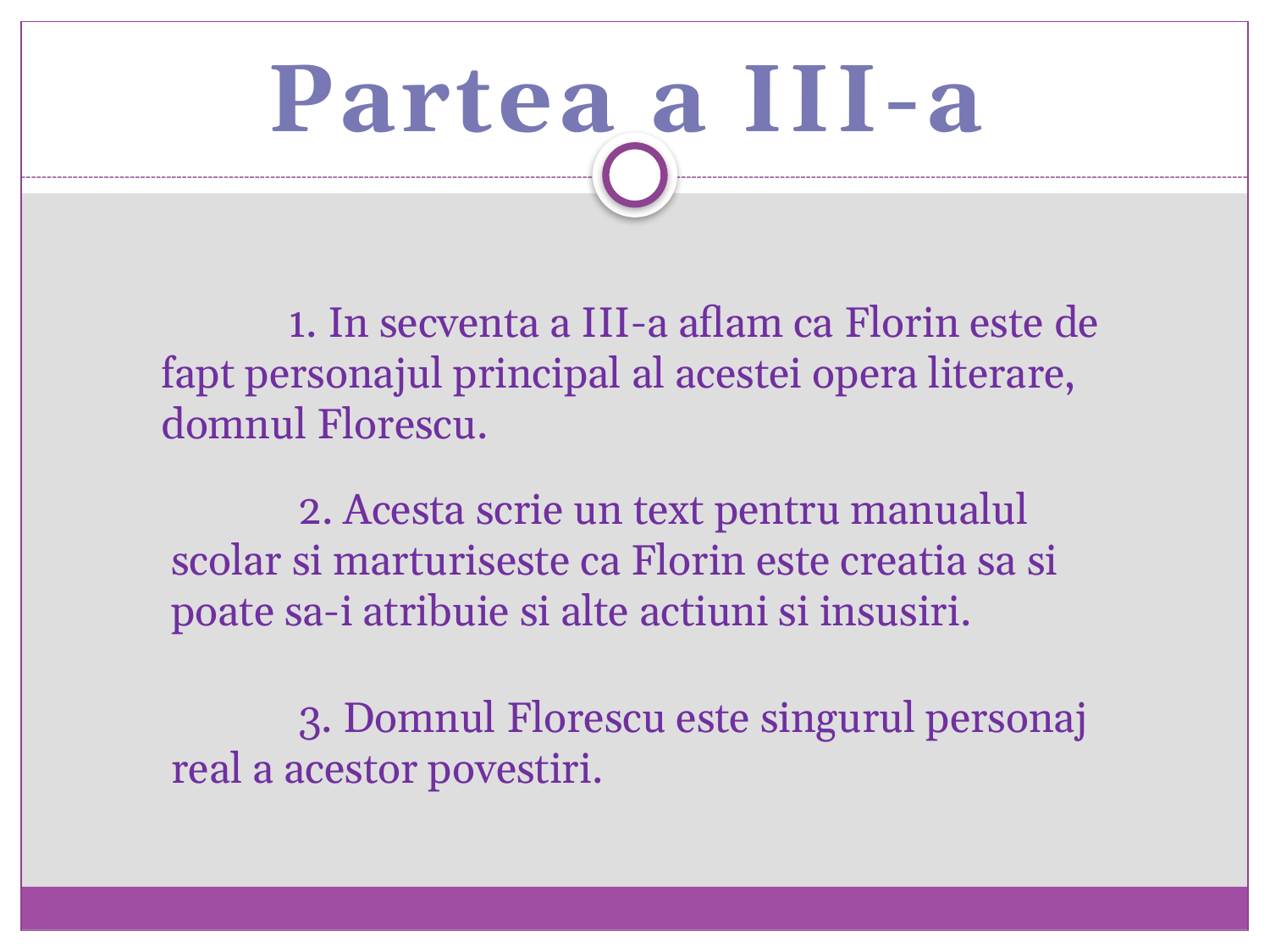

Partea a III-a

	1. In secventa a III-a aflam ca Florin este de fapt personajul principal al acestei opera literare, domnul Florescu.

	2. Acesta scrie un text pentru manualul scolar si marturiseste ca Florin este creatia sa si poate sa-i atribuie si alte actiuni si insusiri.

	3. Domnul Florescu este singurul personaj real a acestor povestiri.